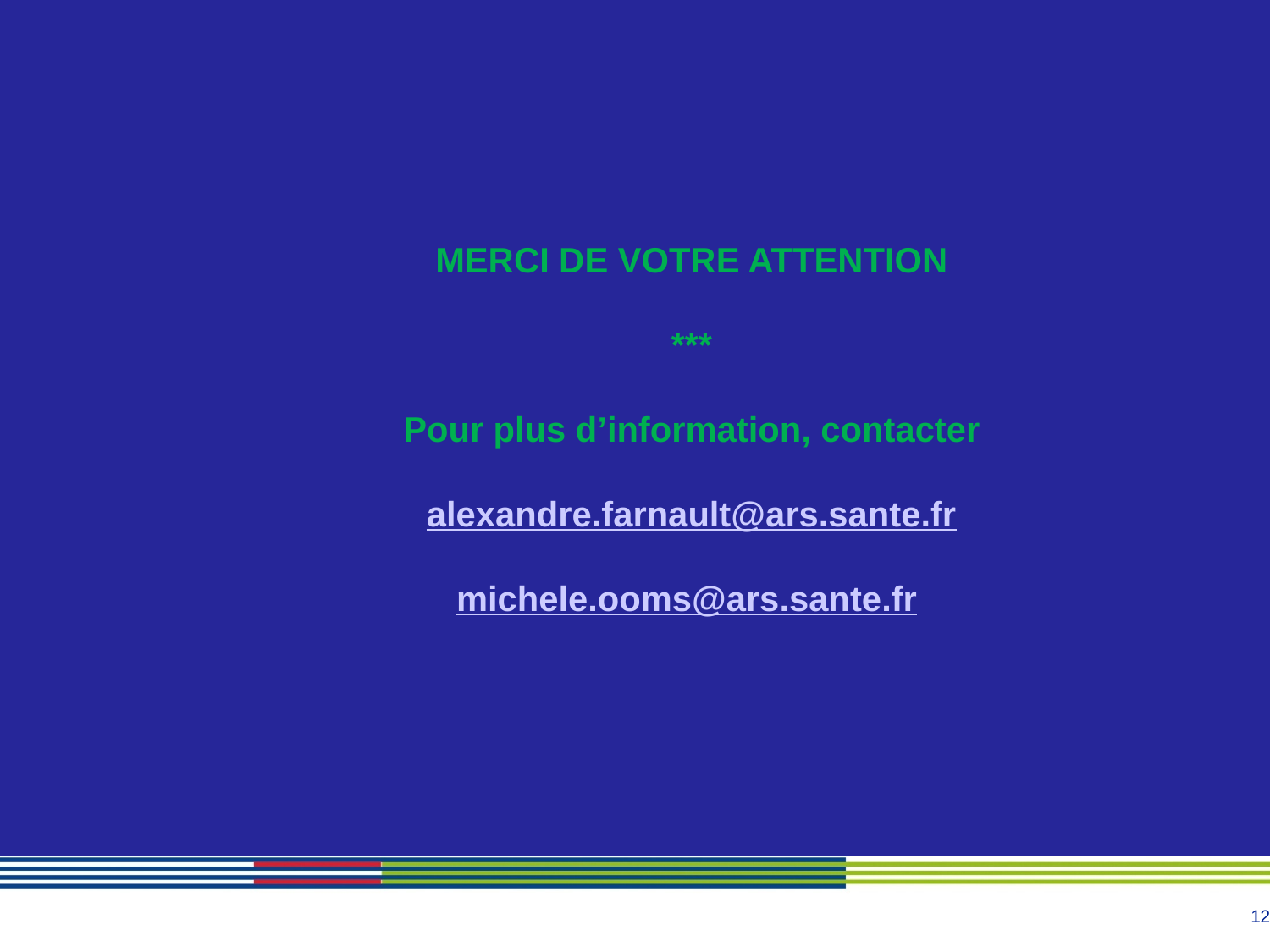

# MERCI DE VOTRE ATTENTION *** Pour plus d’information, contacter alexandre.farnault@ars.sante.fr michele.ooms@ars.sante.fr